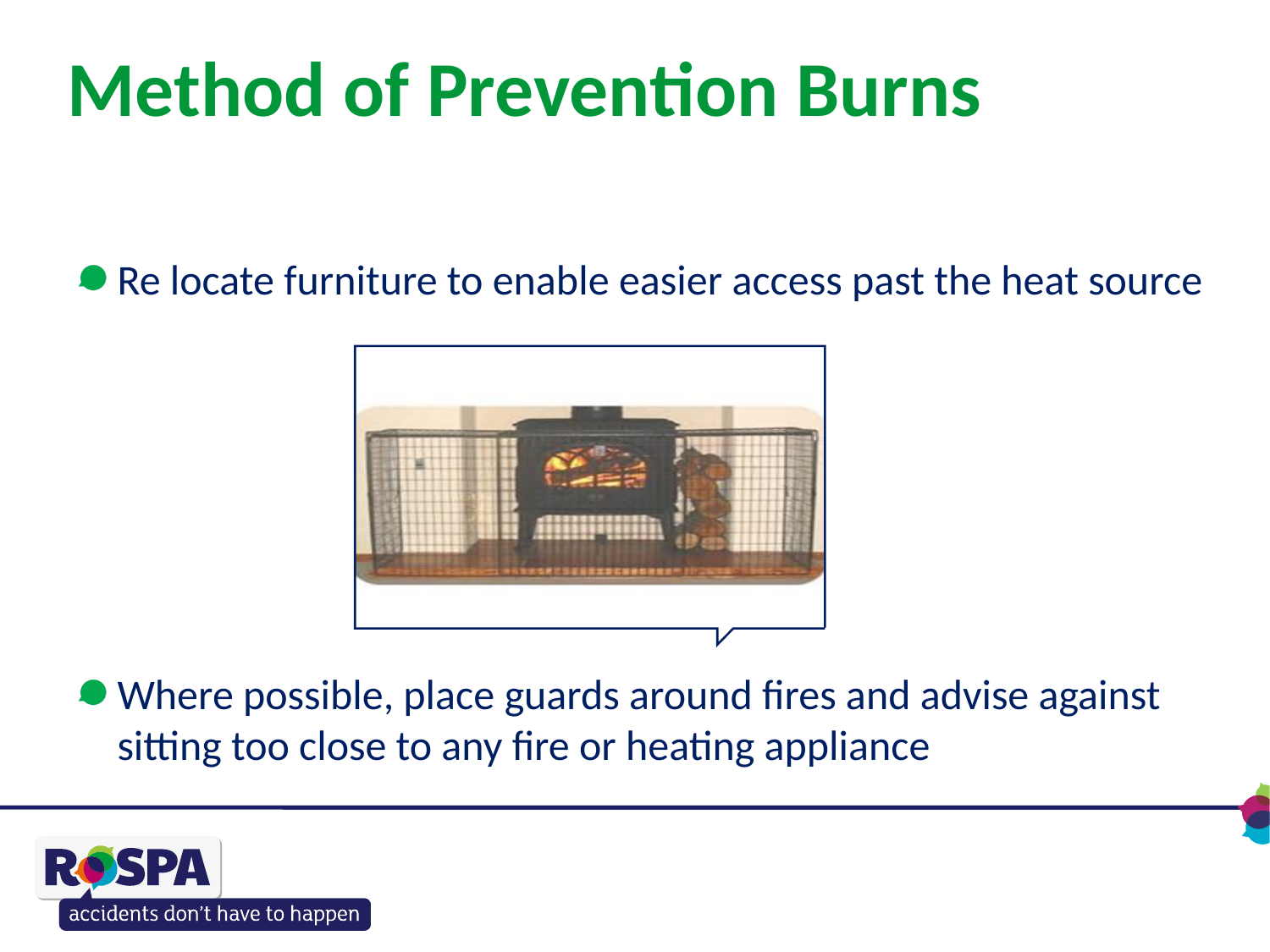

# Method of Prevention Burns
Re locate furniture to enable easier access past the heat source

Where possible, place guards around fires and advise against sitting too close to any fire or heating appliance